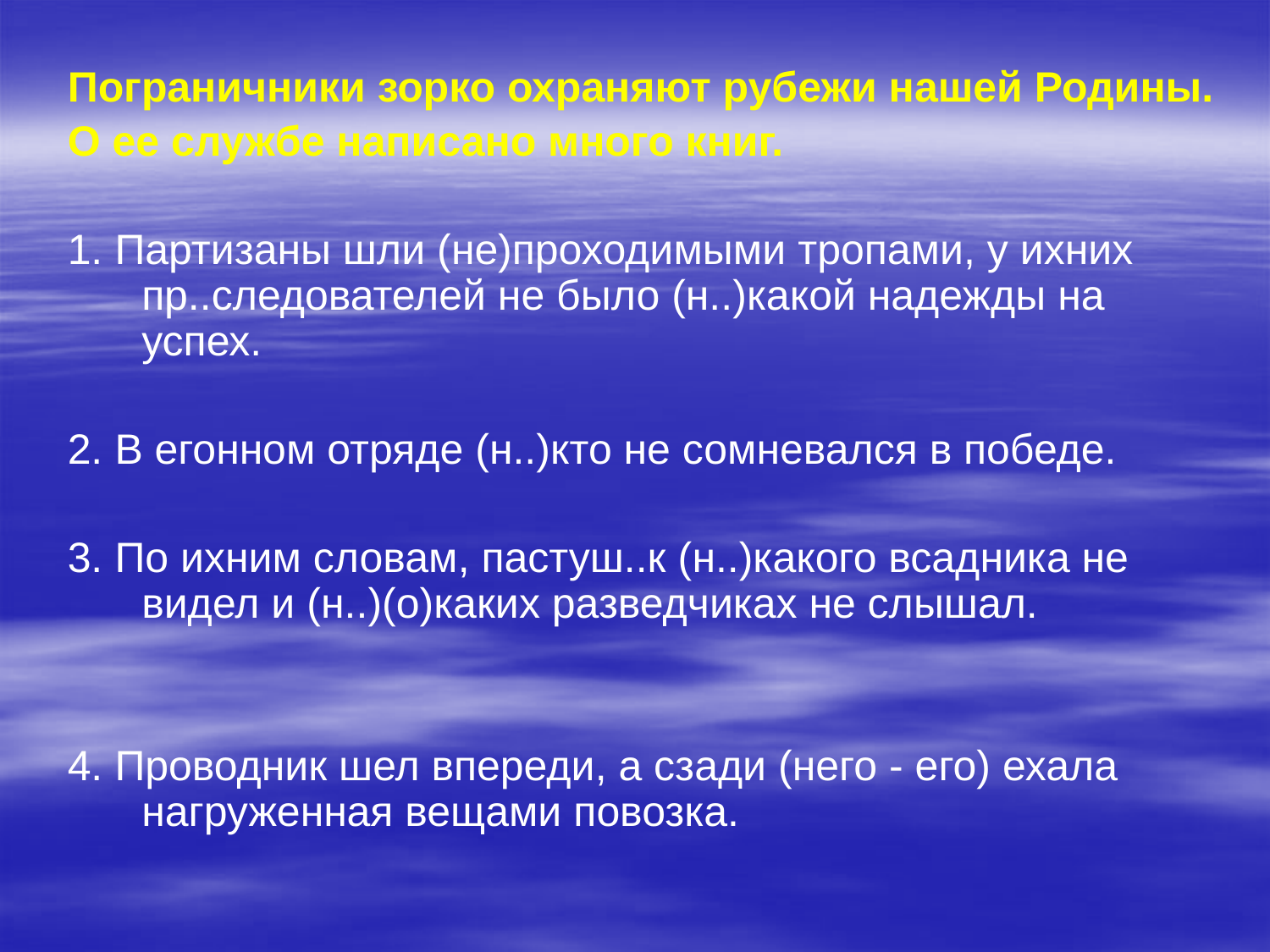

Пограничники зорко охраняют рубежи нашей Родины.
О ее службе написано много книг.

1. Партизаны шли (не)проходимыми тропами, у ихних пр..следователей не было (н..)какой надежды на успех.

2. В егонном отряде (н..)кто не сомневался в победе.

3. По ихним словам, пастуш..к (н..)какого всадника не видел и (н..)(о)каких разведчиках не слышал.

4. Проводник шел впереди, а сзади (него - его) ехала нагруженная вещами повозка.
#